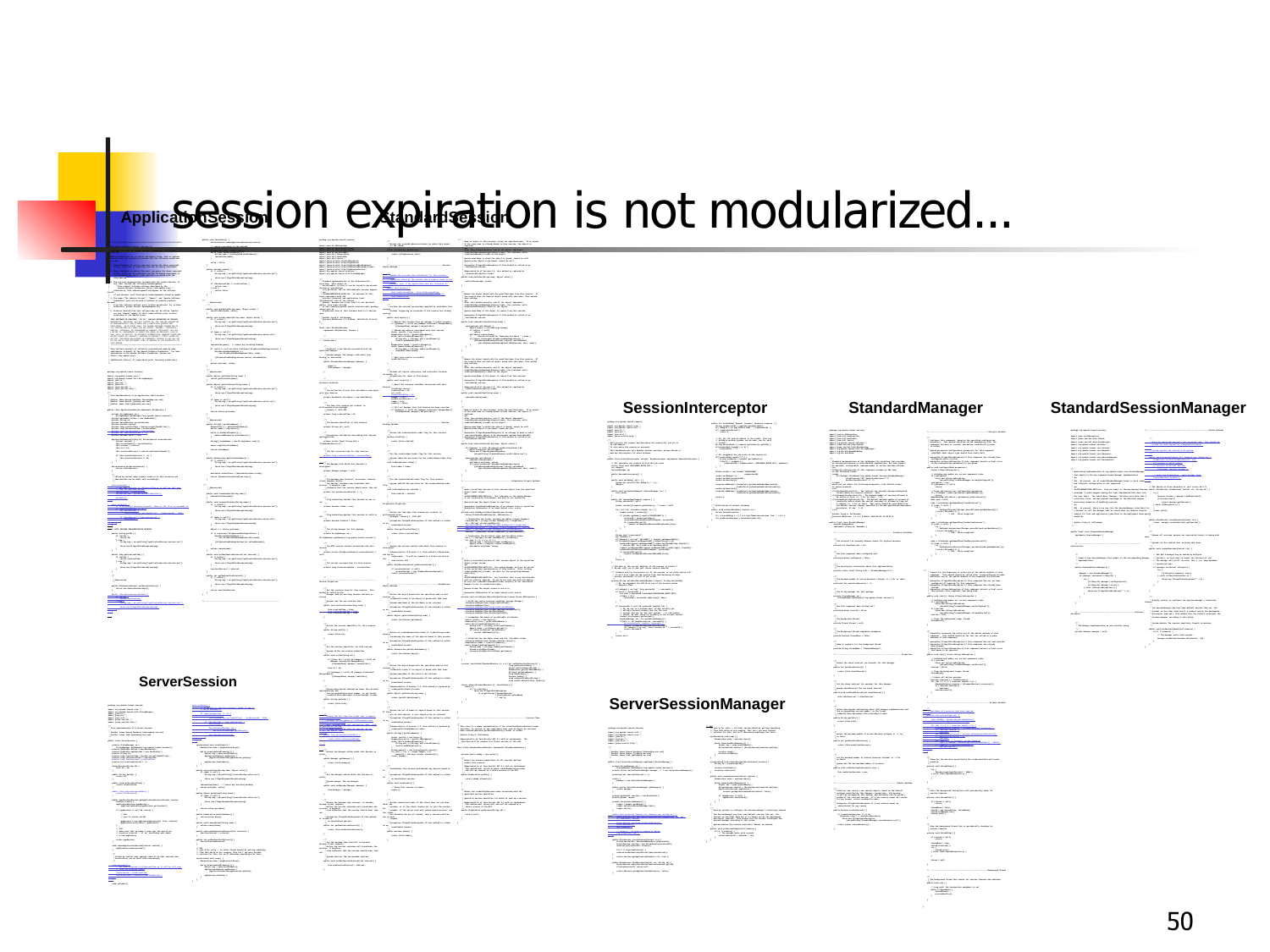

# session expiration is not modularized…
ApplicationSession
/*
 * ====================================================================
 *
 * The Apache Software License, Version 1.1
 *
 * Copyright (c) 1999 The Apache Software Foundation.  All rights
 * reserved.
 *
 * Redistribution and use in source and binary forms, with or without
 * modification, are permitted provided that the following conditions
 * are met:
 *
 * 1. Redistributions of source code must retain the above copyright
 *    notice, this list of conditions and the following disclaimer.
 *
 * 2. Redistributions in binary form must reproduce the above copyright
 *    notice, this list of conditions and the following disclaimer in
 *    the documentation and/or other materials provided with the
 *    distribution.
 *
 * 3. The end-user documentation included with the redistribution, if
 *    any, must include the following acknowlegement:
 *       "This product includes software developed by the
 *        Apache Software Foundation (http://www.apache.org/)."
 *    Alternately, this acknowlegement may appear in the software
itself,
 *    if and wherever such third-party acknowlegements normally appear.
 *
 * 4. The names "The Jakarta Project", "Tomcat", and "Apache Software
 *    Foundation" must not be used to endorse or promote products
derived
 *    from this software without prior written permission. For written
 *    permission, please contact apache@apache.org.
 *
 * 5. Products derived from this software may not be called "Apache"
 *    nor may "Apache" appear in their names without prior written
 *    permission of the Apache Group.
 *
 * THIS SOFTWARE IS PROVIDED ``AS IS'' AND ANY EXPRESSED OR IMPLIED
 * WARRANTIES, INCLUDING, BUT NOT LIMITED TO, THE IMPLIED WARRANTIES
 * OF MERCHANTABILITY AND FITNESS FOR A PARTICULAR PURPOSE ARE
 * DISCLAIMED.  IN NO EVENT SHALL THE APACHE SOFTWARE FOUNDATION OR
 * ITS CONTRIBUTORS BE LIABLE FOR ANY DIRECT, INDIRECT, INCIDENTAL,
 * SPECIAL, EXEMPLARY, OR CONSEQUENTIAL DAMAGES (INCLUDING, BUT NOT
 * LIMITED TO, PROCUREMENT OF SUBSTITUTE GOODS OR SERVICES; LOSS OF
 * USE, DATA, OR PROFITS; OR BUSINESS INTERRUPTION) HOWEVER CAUSED AND
 * ON ANY THEORY OF LIABILITY, WHETHER IN CONTRACT, STRICT LIABILITY,
 * OR TORT (INCLUDING NEGLIGENCE OR OTHERWISE) ARISING IN ANY WAY OUT
 * OF THE USE OF THIS SOFTWARE, EVEN IF ADVISED OF THE POSSIBILITY OF
 * SUCH DAMAGE.
 * ====================================================================
 *
 * This software consists of voluntary contributions made by many
 * individuals on behalf of the Apache Software Foundation.  For more
 * information on the Apache Software Foundation, please see
 * <http://www.apache.org/>.
 *
 * [Additional notices, if required by prior licensing conditions]
 *
 */

package org.apache.tomcat.session;

import org.apache.tomcat.core.*;
import org.apache.tomcat.util.StringManager;
import java.io.*;
import java.net.*;
import java.util.*;
import javax.servlet.*;
import javax.servlet.http.*;

/**
 * Core implementation of an application level session
 *
 * @author James Duncan Davidson [duncan@eng.sun.com]
 * @author Jason Hunter [jch@eng.sun.com]
 * @author James Todd [gonzo@eng.sun.com]
 */

public class ApplicationSession implements HttpSession {

    private StringManager sm =
        StringManager.getManager("org.apache.tomcat.session");
    private Hashtable values = new Hashtable();
    private String id;
    private ServerSession serverSession;
    private Context context;
    private long creationTime = System.currentTimeMillis();;
    private long thisAccessTime = creationTime;
    private long lastAccessed = creationTime;
    private int inactiveInterval = -1;
    private boolean valid = true;

    ApplicationSession(String id, ServerSession serverSession,
        Context context) {
        this.serverSession = serverSession;
        this.context = context;
        this.id = id;

        this.inactiveInterval = context.getSessionTimeOut();

        if (this.inactiveInterval != -1) {
            this.inactiveInterval *= 60;
        }
    }

    ServerSession getServerSession() {
        return serverSession;
    }

    /**
     * Called by context when request comes in so that accesses and
     * inactivities can be dealt with accordingly.
     */

    void accessed() {
        // set last accessed to thisAccessTime as it will be left over
        // from the previous access
        lastAccessed = thisAccessTime;
        thisAccessTime = System.currentTimeMillis();

        validate();
    }

    void validate() {
        // if we have an inactive interval, check to see if we've exceeded it
        if (inactiveInterval != -1) {
            int thisInterval =
                (int)(System.currentTimeMillis() - lastAccessed) / 1000;

            if (thisInterval > inactiveInterval) {
                invalidate();
            }
        }
    }

    // HTTP SESSION IMPLEMENTATION METHODS

    public String getId() {
        if (valid) {
            return id;
        } else {
            String msg = sm.getString("applicationSession.session.ise");

            throw new IllegalStateException(msg);
        }
    }

    public long getCreationTime() {
        if (valid) {
            return creationTime;
        } else {
            String msg = sm.getString("applicationSession.session.ise");

            throw new IllegalStateException(msg);
        }
    }

    /**
     *
     * @deprecated
     */

    public HttpSessionContext getSessionContext() {
        return new SessionContextImpl();
    }

    public long getLastAccessedTime() {
        if (valid) {
            return lastAccessed;
        } else {
            String msg = sm.getString("applicationSession.session.ise");

            throw new IllegalStateException(msg);
        }
    }

public void invalidate() {
        serverSession.removeApplicationSession(context);

        // remove everything in the session

        Enumeration enum = values.keys();
        while (enum.hasMoreElements()) {
            String name = (String)enum.nextElement();
            removeValue(name);
        }

        valid = false;
    }

    public boolean isNew() {
        if (! valid) {
            String msg = sm.getString("applicationSession.session.ise");

            throw new IllegalStateException(msg);
        }

        if (thisAccessTime == creationTime) {
            return true;
        } else {
            return false;
        }
    }

/**
     * @deprecated
     */

    public void putValue(String name, Object value) {
        setAttribute(name, value);
    }

    public void setAttribute(String name, Object value) {
        if (! valid) {
            String msg = sm.getString("applicationSession.session.ise");

            throw new IllegalStateException(msg);
        }

        if (name == null) {
            String msg = sm.getString("applicationSession.value.iae");

            throw new IllegalArgumentException(msg);
        }

        removeValue(name);  // remove any existing binding

        if (value != null && value instanceof HttpSessionBindingListener) {
            HttpSessionBindingEvent e =
                new HttpSessionBindingEvent(this, name);

            ((HttpSessionBindingListener)value).valueBound(e);
        }

        values.put(name, value);
    }

    /**
     * @deprecated
     */
    public Object getValue(String name) {
        return getAttribute(name);
    }

    public Object getAttribute(String name) {
        if (! valid) {
            String msg = sm.getString("applicationSession.session.ise");

            throw new IllegalStateException(msg);
        }

        if (name == null) {
            String msg = sm.getString("applicationSession.value.iae");

            throw new IllegalArgumentException(msg);
        }

        return values.get(name);
    }

    /**
     * @deprecated
     */
    public String[] getValueNames() {
        Enumeration e = getAttributeNames();
        Vector names = new Vector();

        while (e.hasMoreElements()) {
            names.addElement(e.nextElement());
        }

        String[] valueNames = new String[names.size()];

        names.copyInto(valueNames);

        return valueNames;

    }

    public Enumeration getAttributeNames() {
        if (! valid) {
            String msg = sm.getString("applicationSession.session.ise");

            throw new IllegalStateException(msg);
        }

        Hashtable valuesClone = (Hashtable)values.clone();

        return (Enumeration)valuesClone.keys();
    }

 /**
     * @deprecated
     */

    public void removeValue(String name) {
        removeAttribute(name);
    }

    public void removeAttribute(String name) {
        if (! valid) {
            String msg = sm.getString("applicationSession.session.ise");

            throw new IllegalStateException(msg);
        }

        if (name == null) {
            String msg = sm.getString("applicationSession.value.iae");

            throw new IllegalArgumentException(msg);
        }

        Object o = values.get(name);

        if (o instanceof HttpSessionBindingListener) {
            HttpSessionBindingEvent e =
                new HttpSessionBindingEvent(this,name);

            ((HttpSessionBindingListener)o).valueUnbound(e);
        }

        values.remove(name);
    }

    public void setMaxInactiveInterval(int interval) {
        if (! valid) {
            String msg = sm.getString("applicationSession.session.ise");

            throw new IllegalStateException(msg);
        }

        inactiveInterval = interval;
    }

    public int getMaxInactiveInterval() {
        if (! valid) {
            String msg = sm.getString("applicationSession.session.ise");

            throw new IllegalStateException(msg);
        }

        return inactiveInterval;
    }
}

//-----------------------------------------------------------------------

StandardSession
package org.apache.tomcat.session;

import java.io.IOException;
import java.io.ObjectInputStream;
import java.io.ObjectOutputStream;
import java.io.Serializable;
import java.util.Enumeration;
import java.util.Hashtable;
import java.util.Vector;
import javax.servlet.ServletException;
import javax.servlet.http.HttpSession;
import javax.servlet.http.HttpSessionBindingEvent;
import javax.servlet.http.HttpSessionBindingListener;
import javax.servlet.http.HttpSessionContext;
import org.apache.tomcat.catalina.*;
import org.apache.tomcat.util.StringManager;

/**
 * Standard implementation of the <b>Session</b> interface.  This object is
 * serializable, so that it can be stored in persistent storage or transferred
 * to a different JVM for distributable session support.
 * <p>
 * <b>IMPLEMENTATION NOTE</b>:  An instance of this class represents both the
 * internal (Session) and application level (HttpSession) view of the session.
 * However, because the class itself is not declared public, Java logic outside
 * of the <code>org.apache.tomcat.session</code> package cannot cast an
 * HttpSession view of this instance back to a Session view.
 *
 * @author Craig R. McClanahan
 * @version $Revision: 1.2 $ $Date: 2000/05/15 17:54:10 $
 */

final class StandardSession
    implements HttpSession, Session {

    // ----------------------------------------------------------- Constructors

    /**
     * Construct a new Session associated with the specified Manager.
     *
     * @param manager The manager with which this Session is associated
     */
    public StandardSession(Manager manager) {

        super();
        this.manager = manager;

    }

    // ----------------------------------------------------- Instance Variables

    /**
     * The collection of user data attributes associated with this Session.
     */
    private Hashtable attributes = new Hashtable();

    /**
     * The time this session was created, in milliseconds since midnight,
     * January 1, 1970 GMT.
     */
    private long creationTime = 0L;

    /**
     * The session identifier of this Session.
     */
    private String id = null;

    /**
     * Descriptive information describing this Session implementation.
     */
    private static final String info = "StandardSession/1.0";

    /**
     * The last accessed time for this Session.
     */
    private long lastAccessedTime = creationTime;

    /**
     * The Manager with which this Session is associated.
     */
    private Manager manager = null;

    /**
     * The maximum time interval, in seconds, between client requests before
     * the servlet container may invalidate this session.  A negative time
     * indicates that the session should never time out.
     */
    private int maxInactiveInterval = -1;

    /**
     * Flag indicating whether this session is new or not.
     */
    private boolean isNew = true;

    /**
     * Flag indicating whether this session is valid or not.
     */
    private boolean isValid = false;

    /**
     * The string manager for this package.
     */
    private StringManager sm =
        StringManager.getManager("org.apache.tomcat.session");

    /**
     * The HTTP session context associated with this session.
     */
    private static HttpSessionContext sessionContext = null;

    /**
     * The current accessed time for this session.
     */
    private long thisAccessedTime = creationTime;

    // ----------------------------------------------------- Session Properties

    /**
     * Set the creation time for this session.  This method is called by the
     * Manager when an existing Session instance is reused.
     *
     * @param time The new creation time
     */
    public void setCreationTime(long time) {

        this.creationTime = time;
        this.lastAccessedTime = time;
        this.thisAccessedTime = time;

    }

    /**
     * Return the session identifier for this session.
     */
    public String getId() {

        return (this.id);

    }

    /**
     * Set the session identifier for this session.
     *
     * @param id The new session identifier
     */
    public void setId(String id) {

        if ((this.id != null) && (manager != null) &&
          (manager instanceof ManagerBase))
            ((ManagerBase) manager).remove(this);

        this.id = id;

        if ((manager != null) && (manager instanceof ManagerBase))
            ((ManagerBase) manager).add(this);

    }

    /**
     * Return descriptive information about this Session implementation and
     * the corresponding version number, in the format
     * <code>&lt;description&gt;/&lt;version&gt;</code>.
     */
    public String getInfo() {

        return (this.info);

    }

    /**
     * Return the last time the client sent a request associated with this
     * session, as the number of milliseconds since midnight, January 1, 1970
     * GMT.  Actions that your application takes, such as getting or setting
     * a value associated with the session, do not affect the access time.
     */
    public long getLastAccessedTime() {

        return (this.lastAccessedTime);

    }

    /**
     * Return the Manager within which this Session is valid.
     */
    public Manager getManager() {

        return (this.manager);

    }

    /**
     * Set the Manager within which this Session is valid.
     *
     * @param manager The new Manager
     */
    public void setManager(Manager manager) {

        this.manager = manager;

    }

    /**
     * Return the maximum time interval, in seconds, between client requests
     * before the servlet container will invalidate the session.  A negative
     * time indicates that the session should never time out.
     *
     * @exception IllegalStateException if this method is called on
     *  an invalidated session
     */
    public int getMaxInactiveInterval() {

        return (this.maxInactiveInterval);

    }

    /**
     * Set the maximum time interval, in seconds, between client requests
     * before the servlet container will invalidate the session.  A negative
     * time indicates that the session should never time out.
     *
     * @param interval The new maximum interval
     */
    public void setMaxInactiveInterval(int interval) {

        this.maxInactiveInterval = interval;

    }

    /**
     * Return the <code>HttpSession</code> for which this object
     * is the facade.
     */
    public HttpSession getSession() {

        return ((HttpSession) this);

    }

    // ------------------------------------------------- Session Public Methods

    /**
     * Update the accessed time information for this session.  This method
     * should be called by the context when a request comes in for a particular
     * session, even if the application does not reference it.
     */
    public void access() {

        this.lastAccessedTime = this.thisAccessedTime;
        this.thisAccessedTime = System.currentTimeMillis();
        this.isNew=false;
    }

    /**
     * Perform the internal processing required to invalidate this session,
     * without triggering an exception if the session has already expired.
     */
    public void expire() {

        // Remove this session from our manager's active sessions
        if ((manager != null) && (manager instanceof ManagerBase))
            ((ManagerBase) manager).remove(this);

        // Unbind any objects associated with this session
        Vector results = new Vector();
        Enumeration attrs = getAttributeNames();
        while (attrs.hasMoreElements()) {
            String attr = (String) attrs.nextElement();
            results.addElement(attr);
        }
        Enumeration names = results.elements();
        while (names.hasMoreElements()) {
            String name = (String) names.nextElement();
            removeAttribute(name);
        }

        // Mark this session as invalid
        setValid(false);

    }

    /**
     * Release all object references, and initialize instance variables, in
     * preparation for reuse of this object.
     */
    public void recycle() {

        // Reset the instance variables associated with this Session
        attributes.clear();
        creationTime = 0L;
        id = null;
        lastAccessedTime = 0L;
        manager = null;
        maxInactiveInterval = -1;
        isNew = true;
        isValid = false;

        // Tell our Manager that this Session has been recycled
        if ((manager != null) && (manager instanceof ManagerBase))
            ((ManagerBase) manager).recycle(this);

    }

    // ------------------------------------------------ Session Package Methods

    /**
     * Return the <code>isValid</code> flag for this session.
     */
    boolean isValid() {

        return (this.isValid);

    }

    /**
     * Set the <code>isNew</code> flag for this session.
     *
     * @param isNew The new value for the <code>isNew</code> flag
     */
    void setNew(boolean isNew) {

        this.isNew = isNew;

    }

    /**
     * Set the <code>isValid</code> flag for this session.
     *
     * @param isValid The new value for the <code>isValid</code> flag
     */
    void setValid(boolean isValid) {

        this.isValid = isValid;
    }

    // ------------------------------------------------- HttpSession Properties

    /**
     * Return the time when this session was created, in milliseconds since
     * midnight, January 1, 1970 GMT.
     *
     * @exception IllegalStateException if this method is called on an
     *  invalidated session
     */
    public long getCreationTime() {

        return (this.creationTime);

    }

    /**
     * Return the session context with which this session is associated.
     *
     * @deprecated As of Version 2.1, this method is deprecated and has no
     *  replacement.  It will be removed in a future version of the
     *  Java Servlet API.
     */
    public HttpSessionContext getSessionContext() {

        if (sessionContext == null)
            sessionContext = new StandardSessionContext();
        return (sessionContext);

    }

    // ----------------------------------------------HttpSession Public Methods

    /**
     * Return the object bound with the specified name in this session, or
     * <code>null</code> if no object is bound with that name.
     *
     * @param name Name of the attribute to be returned
     *
     * @exception IllegalStateException if this method is called on an
     *  invalidated session
     */
    public Object getAttribute(String name) {

        return (attributes.get(name));

    }

    /**
     * Return an <code>Enumeration</code> of <code>String</code> objects
     * containing the names of the objects bound to this session.
     *
     * @exception IllegalStateException if this method is called on an
     *  invalidated session
     */
    public Enumeration getAttributeNames() {

        return (attributes.keys());

    }

    /**
     * Return the object bound with the specified name in this session, or
     * <code>null</code> if no object is bound with that name.
     *
     * @param name Name of the value to be returned
     *
     * @exception IllegalStateException if this method is called on an
     *  invalidated session
     *
     * @deprecated As of Version 2.2, this method is replaced by
     *  <code>getAttribute()</code>
     */
    public Object getValue(String name) {

        return (getAttribute(name));

    }

    /**
     * Return the set of names of objects bound to this session.  If there
     * are no such objects, a zero-length array is returned.
     *
     * @exception IllegalStateException if this method is called on an
     *  invalidated session
     *
     * @deprecated As of Version 2.2, this method is replaced by
     *  <code>getAttributeNames()</code>
     */
    public String[] getValueNames() {

        Vector results = new Vector();
        Enumeration attrs = getAttributeNames();
        while (attrs.hasMoreElements()) {
            String attr = (String) attrs.nextElement();
            results.addElement(attr);
        }
        String names[] = new String[results.size()];
        for (int i = 0; i < names.length; i++)
            names[i] = (String) results.elementAt(i);
        return (names);

    }

    /**
     * Invalidates this session and unbinds any objects bound to it.
     *
     * @exception IllegalStateException if this method is called on
     *  an invalidated session
     */
    public void invalidate() {

        // Cause this session to expire
        expire();

    }

    /**
     * Return <code>true</code> if the client does not yet know about the
     * session, or if the client chooses not to join the session.  For
     * example, if the server used only cookie-based sessions, and the client
     * has disabled the use of cookies, then a session would be new on each
     * request.
     *
     * @exception IllegalStateException if this method is called on an
     *  invalidated session
     */
    public boolean isNew() {

        return (this.isNew);

    }

 /**
     * Bind an object to this session, using the specified name.  If an object
     * of the same name is already bound to this session, the object is
     * replaced.
     * <p>
     * After this method executes, and if the object implements
     * <code>HttpSessionBindingListener</code>, the container calls
     * <code>valueBound()</code> on the object.
     *
     * @param name Name to which the object is bound, cannot be null
     * @param value Object to be bound, cannot be null
     *
     * @exception IllegalStateException if this method is called on an
     *  invalidated session
     *
     * @deprecated As of Version 2.2, this method is replaced by
     *  <code>setAttribute()</code>
     */
    public void putValue(String name, Object value) {

        setAttribute(name, value);

    }

    /**
     * Remove the object bound with the specified name from this session.  If
     * the session does not have an object bound with this name, this method
     * does nothing.
     * <p>
     * After this method executes, and if the object implements
     * <code>HttpSessionBindingListener</code>, the container calls
     * <code>valueUnbound()</code> on the object.
     *
     * @param name Name of the object to remove from this session.
     *
     * @exception IllegalStateException if this method is called on an
     *  invalidated session
     */
    public void removeAttribute(String name) {

        synchronized (attributes) {
            Object object = attributes.get(name);
            if (object == null)
                return;
            attributes.remove(name);
            //      System.out.println( "Removing attribute " + name );
            if (object instanceof HttpSessionBindingListener) {
                ((HttpSessionBindingListener) object).valueUnbound
                    (new HttpSessionBindingEvent((HttpSession) this, name));
            }
        }

    }

    /**
     * Remove the object bound with the specified name from this session.  If
     * the session does not have an object bound with this name, this method
     * does nothing.
     * <p>
     * After this method executes, and if the object implements
     * <code>HttpSessionBindingListener</code>, the container calls
     * <code>valueUnbound()</code> on the object.
     *
     * @param name Name of the object to remove from this session.
     *
     * @exception IllegalStateException if this method is called on an
     *  invalidated session
     *
     * @deprecated As of Version 2.2, this method is replaced by
     *  <code>removeAttribute()</code>
     */
    public void removeValue(String name) {

        removeAttribute(name);

    }

    /**
     * Bind an object to this session, using the specified name.  If an object
     * of the same name is already bound to this session, the object is
     * replaced.
     * <p>
     * After this method executes, and if the object implements
     * <code>HttpSessionBindingListener</code>, the container calls
     * <code>valueBound()</code> on the object.
     *
     * @param name Name to which the object is bound, cannot be null
     * @param value Object to be bound, cannot be null
     *
     * @exception IllegalArgumentException if an attempt is made to add a
     *  non-serializable object in an environment marked distributable.
     * @exception IllegalStateException if this method is called on an
     *  invalidated session
     */
    public void setAttribute(String name, Object value) {

        if ((manager != null) && manager.getDistributable() &&
          !(value instanceof Serializable))
            throw new IllegalArgumentException
                (sm.getString("standardSession.setAttribute.iae"));

        synchronized (attributes) {
            removeAttribute(name);
            attributes.put(name, value);
            if (value instanceof HttpSessionBindingListener)
                ((HttpSessionBindingListener) value).valueBound
                    (new HttpSessionBindingEvent((HttpSession) this, name));
        }

    }

    // -------------------------------------------- HttpSession Private Methods

    /**
     * Read a serialized version of this session object from the specified
     * object input stream.
     * <p>
     * <b>IMPLEMENTATION NOTE</b>:  The reference to the owning Manager
     * is not restored by this method, and must be set explicitly.
     *
     * @param stream The input stream to read from
     *
     * @exception ClassNotFoundException if an unknown class is specified
     * @exception IOException if an input/output error occurs
     */
    private void readObject(ObjectInputStream stream)
        throws ClassNotFoundException, IOException {

        // Deserialize the scalar instance variables (except Manager)
        creationTime = ((Long) stream.readObject()).longValue();
        id = (String) stream.readObject();
        lastAccessedTime = ((Long) stream.readObject()).longValue();
        maxInactiveInterval = ((Integer) stream.readObject()).intValue();
        isNew = ((Boolean) stream.readObject()).booleanValue();
        isValid = ((Boolean) stream.readObject()).booleanValue();

        // Deserialize the attribute count and attribute values
        int n = ((Integer) stream.readObject()).intValue();
        for (int i = 0; i < n; i++) {
            String name = (String) stream.readObject();
            Object value = (Object) stream.readObject();
            attributes.put(name, value);
        }

    }

    /**
     * Write a serialized version of this session object to the specified
     * object output stream.
     * <p>
     * <b>IMPLEMENTATION NOTE</b>:  The owning Manager will not be stored
     * in the serialized representation of this Session.  After calling
     * <code>readObject()</code>, you must set the associated Manager
     * explicitly.
     * <p>
     * <b>IMPLEMENTATION NOTE</b>:  Any attribute that is not Serializable
     * will be silently ignored.  If you do not want any such attributes,
     * be sure the <code>distributable</code> property of our associated
     * Manager is set to <code>true</code>.
     *
     * @param stream The output stream to write to
     *
     * @exception IOException if an input/output error occurs
     */
    private void writeObject(ObjectOutputStream stream) throws IOException {

        // Write the scalar instance variables (except Manager)
        stream.writeObject(new Long(creationTime));
        stream.writeObject(id);
        stream.writeObject(new Long(lastAccessedTime));
        stream.writeObject(new Integer(maxInactiveInterval));
        stream.writeObject(new Boolean(isNew));
        stream.writeObject(new Boolean(isValid));

        // Accumulate the names of serializable attributes
        Vector results = new Vector();
        Enumeration attrs = getAttributeNames();
        while (attrs.hasMoreElements()) {
            String attr = (String) attrs.nextElement();
            Object value = attributes.get(attr);
            if (value instanceof Serializable)
                results.addElement(attr);
        }

        // Serialize the attribute count and the  attribute values
        stream.writeObject(new Integer(results.size()));
        Enumeration names = results.elements();
        while (names.hasMoreElements()) {
            String name = (String) names.nextElement();
            stream.writeObject(name);
            stream.writeObject(attributes.get(name));
        }

    }

    crosscut invalidate(StandardSession s): s & (int getMaxInactiveInterval() |
                                                 long getCreationTime() |
                                                 Object getAttribute(String) |
                                                 Enumeration getAttributeNames() |
                                                 String[] getValueNames() |
                                                 void invalidate() |
                                                 boolean isNew() |
                                                 void removeAttribute(String) |
                                                 void setAttribute(String, Object));

    static advice(StandardSession s): invalidate(s) {
        before {
            if (!s.isValid())
                throw new IllegalStateException
                    (s.sm.getString("standardSession."
                                    + thisJoinPoint.methodName
                                    + ".ise"));
        }
    }

}

// -------------------------------------------------------------- Private Class

/**
 * This class is a dummy implementation of the <code>HttpSessionContext</code>
 * interface, to conform to the requirement that such an object be returned
 * when <code>HttpSession.getSessionContext()</code> is called.
 *
 * @author Craig R. McClanahan
 *
 * @deprecated As of Java Servlet API 2.1 with no replacement.  The
 *  interface will be removed in a future version of this API.
 */

final class StandardSessionContext implements HttpSessionContext {

    private Vector dummy = new Vector();

    /**
     * Return the session identifiers of all sessions defined
     * within this context.
     *
     * @deprecated As of Java Servlet API 2.1 with no replacement.
     *  This method must return an empty <code>Enumeration</code>
     *  and will be removed in a future version of the API.
     */
    public Enumeration getIds() {

        return (dummy.elements());

    }

    /**
     * Return the <code>HttpSession</code> associated with the
     * specified session identifier.
     *
     * @param id Session identifier for which to look up a session
     *
     * @deprecated As of Java Servlet API 2.1 with no replacement.
     *  This method must return null and will be removed in a
     *  future version of the API.
     */
    public HttpSession getSession(String id) {

        return (null);

    }

}

SessionInterceptor

package org.apache.tomcat.request;

import org.apache.tomcat.core.*;
import org.apache.tomcat.util.*;
import java.io.*;
import java.net.*;
import java.util.*;
import javax.servlet.http.*;

/**
 * Will process the request and determine the session Id, and set it
 * in the Request.
 * It also marks the session as accessed.
 *
 * This implementation only handles Cookies sessions, please extend or
 * add new interceptors for other methods.
 *
 */
public class SessionInterceptor extends  BaseInterceptor implements RequestInterceptor {

    // GS, separates the session id from the jvm route
    static final char SESSIONID_ROUTE_SEP = '.';
    int debug=0;
    ContextManager cm;

    public SessionInterceptor() {
    }

    public void setDebug( int i ) {
        System.out.println("Set debug to " + i);
        debug=i;
    }

    public void setContextManager( ContextManager cm ) {
        this.cm=cm;
    }

    public int requestMap(Request request ) {
        String sessionId = null;

        Cookie cookies[]=request.getCookies(); // assert !=null

        for( int i=0; i<cookies.length; i++ ) {
            Cookie cookie = cookies[i];

            if (cookie.getName().equals("JSESSIONID")) {
                sessionId = cookie.getValue();
                sessionId=validateSessionId(request, sessionId);
                if (sessionId!=null){
                    request.setRequestedSessionIdFromCookie(true);
                }
            }
        }

        String sig=";jsessionid=";
        int foundAt=-1;
        if( debug>0 ) cm.log(" XXX RURI=" + request.getRequestURI());
        if ((foundAt=request.getRequestURI().indexOf(sig))!=-1){
            sessionId=request.getRequestURI().substring(foundAt+sig.length());
            // rewrite URL, do I need to do anything more?
            request.setRequestURI(request.getRequestURI().substring(0, foundAt));
            sessionId=validateSessionId(request, sessionId);
            if (sessionId!=null){
                request.setRequestedSessionIdFromURL(true);
            }
        }
        return 0;
    }

    // XXX what is the correct behavior if the session is invalid ?
    // We may still set it and just return session invalid.

    /** Validate and fix the session id. If the session is not valid return null.
     *  It will also clean up the session from load-balancing strings.
     * @return sessionId, or null if not valid
     */
    private String validateSessionId(Request request, String sessionId){
        // GS, We piggyback the JVM id on top of the session cookie
        // Separate them ...

        if( debug>0 ) cm.log(" Orig sessionId  " + sessionId );
        if (null != sessionId) {
            int idex = sessionId.lastIndexOf(SESSIONID_ROUTE_SEP);
            if(idex > 0) {
                sessionId = sessionId.substring(0, idex);
            }
        }

        if (sessionId != null && sessionId.length()!=0) {
            // GS, We are in a problem here, we may actually get
            // multiple Session cookies (one for the root
            // context and one for the real context... or old session
            // cookie. We must check for validity in the current context.
            Context ctx=request.getContext();
            SessionManager sM = ctx.getSessionManager();
            if(null != sM.findSession(ctx, sessionId)) {
                sM.accessed(ctx, request, sessionId );
                request.setRequestedSessionId(sessionId);
                if( debug>0 ) cm.log(" Final session id " + sessionId );
                return sessionId;
            }
        }
        return null;
    }

    public int beforeBody( Request rrequest, Response response ) {
        String reqSessionId = response.getSessionId();
        if( debug>0 ) cm.log("Before Body " + reqSessionId );
        if( reqSessionId==null)
            return 0;

        // GS, set the path attribute to the cookie. This way
        // multiple session cookies can be used, one for each
        // context.
        String sessionPath = rrequest.getContext().getPath();
        if(sessionPath.length() == 0) {
            sessionPath = "/";
        }

        // GS, piggyback the jvm route on the session id.
        if(!sessionPath.equals("/")) {
            String jvmRoute = rrequest.getJvmRoute();
            if(null != jvmRoute) {
                reqSessionId = reqSessionId + SESSIONID_ROUTE_SEP + jvmRoute;
            }
        }

        Cookie cookie = new Cookie("JSESSIONID",
                                   reqSessionId);
        cookie.setMaxAge(-1);
        cookie.setPath(sessionPath);
        cookie.setVersion(1);

        response.addHeader( CookieTools.getCookieHeaderName(cookie),
                            CookieTools.getCookieHeaderValue(cookie));
        cookie.setVersion(0);
        response.addHeader( CookieTools.getCookieHeaderName(cookie),
                            CookieTools.getCookieHeaderValue(cookie));

        return 0;
    }

    /** Notification of context shutdown
     */
    public void contextShutdown( Context ctx )
        throws TomcatException
    {
        if( ctx.getDebug() > 0 ) ctx.log("Removing sessions from " + ctx );
        ctx.getSessionManager().removeSessions(ctx);
    }

}

StandardManager
package org.apache.tomcat.session;

import java.io.IOException;
import java.util.Enumeration;
import java.util.Hashtable;
import java.util.Vector;
import org.apache.tomcat.catalina.*;
import javax.servlet.http.Cookie;
import javax.servlet.http.HttpSession;
import org.apache.tomcat.util.StringManager;
import org.w3c.dom.NamedNodeMap;
import org.w3c.dom.Node;

/**
 * Standard implementation of the <b>Manager</b> interface that provides
 * no session persistence or distributable capabilities, but does support
 * an optional, configurable, maximum number of active sessions allowed.
 * <p>
 * Lifecycle configuration of this component assumes an XML node
 * in the following format:
 * <code>
 *     &lt;Manager className="org.apache.tomcat.session.StandardManager"
 *              checkInterval="60" maxActiveSessions="-1"
 *              maxInactiveInterval="-1" />
 * </code>
 * where you can adjust the following parameters, with default values
 * in square brackets:
 * <ul>
 * <li><b>checkInterval</b> - The interval (in seconds) between background
 *     thread checks for expired sessions.  [60]
 * <li><b>maxActiveSessions</b> - The maximum number of sessions allowed to
 *     be active at once, or -1 for no limit.  [-1]
 * <li><b>maxInactiveInterval</b> - The default maximum number of seconds of
 *     inactivity before which the servlet container is allowed to time out
 *     a session, or -1 for no limit.  This value should be overridden from
 *     the default session timeout specified in the web application deployment
 *     descriptor, if any.  [-1]
 * </ul>
 *
 * @author Craig R. McClanahan
 * @version $Revision: 1.1.1.1 $ $Date: 2000/05/02 21:28:30 $
 */

public final class StandardManager
    extends ManagerBase
    implements Lifecycle, Runnable {

    // ----------------------------------------------------- Instance Variables

    /**
     * The interval (in seconds) between checks for expired sessions.
     */
    private int checkInterval = 60;

    /**
     * Has this component been configured yet?
     */
    private boolean configured = false;

    /**
     * The descriptive information about this implementation.
     */
    private static final String info = "StandardManager/1.0";

    /**
     * The maximum number of active Sessions allowed, or -1 for no limit.
     */
    protected int maxActiveSessions = -1;

    /**
     * The string manager for this package.
     */
    private StringManager sm =
        StringManager.getManager("org.apache.tomcat.session");

    /**
     * Has this component been started yet?
     */
    private boolean started = false;

    /**
     * The background thread.
     */
    private Thread thread = null;

    /**
     * The background thread completion semaphore.
     */
    private boolean threadDone = false;

    /**
     * Name to register for the background thread.
     */
    private String threadName = "StandardManager";

    // ------------------------------------------------------------- Properties

    /**
     * Return the check interval (in seconds) for this Manager.
     */
    public int getCheckInterval() {

        return (this.checkInterval);

    }

    /**
     * Set the check interval (in seconds) for this Manager.
     *
     * @param checkInterval The new check interval
     */
    public void setCheckInterval(int checkInterval) {

        this.checkInterval = checkInterval;

    }

    /**
     * Return descriptive information about this Manager implementation and
     * the corresponding version number, in the format
     * <code>&lt;description&gt;/&lt;version&gt;</code>.
     */
    public String getInfo() {

        return (this.info);

    }

    /**
     * Return the maximum number of active Sessions allowed, or -1 for
     * no limit.
     */
    public int getMaxActiveSessions() {

        return (this.maxActiveSessions);

    }

    /**
     * Set the maximum number of actives Sessions allowed, or -1 for
     * no limit.
     *
     * @param max The new maximum number of sessions
     */
    public void setMaxActiveSessions(int max) {

        this.maxActiveSessions = max;

    }

    // --------------------------------------------------------- Public Methods

    /**
     * Construct and return a new session object, based on the default
     * settings specified by this Manager's properties.  The session
     * id will be assigned by this method, and available via the getId()
     * method of the returned session.  If a new session cannot be created
     * for any reason, return <code>null</code>.
     *
     * @exception IllegalStateException if a new session cannot be
     *  instantiated for any reason
     */
    public Session createSession() {

        if ((maxActiveSessions >= 0) &&
          (sessions.size() >= maxActiveSessions))
            throw new IllegalStateException
                (sm.getString("standardManager.createSession.ise"));

        return (super.createSession());

    }

    // ------------------------------------------------------ Lifecycle Methods

    /**
     * Configure this component, based on the specified configuration
     * parameters.  This method should be called immediately after the
     * component instance is created, and before <code>start()</code>
     * is called.
     *
     * @param parameters Configuration parameters for this component
     *  (<B>FIXME: What object type should this really be?)
     *
     * @exception IllegalStateException if this component has already been
     *  configured and/or started
     * @exception LifecycleException if this component detects a fatal error
     *  in the configuration parameters it was given
     */
    public void configure(Node parameters)
        throws LifecycleException {

        // Validate and update our current component state
        if (configured)
            throw new LifecycleException
                (sm.getString("standardManager.alreadyConfigured"));
        configured = true;
        if (parameters == null)
            return;

        // Parse and process our configuration parameters
        if (!("Manager".equals(parameters.getNodeName())))
            return;
        NamedNodeMap attributes = parameters.getAttributes();
        Node node = null;

        node = attributes.getNamedItem("checkInterval");
        if (node != null) {
            try {
                setCheckInterval(Integer.parseInt(node.getNodeValue()));
            } catch (Throwable t) {
                ;       // XXX - Throw exception?
            }
        }

        node = attributes.getNamedItem("maxActiveSessions");
        if (node != null) {
            try {
                setMaxActiveSessions(Integer.parseInt(node.getNodeValue()));
            } catch (Throwable t) {
                ;       // XXX - Throw exception?
            }
        }

        node = attributes.getNamedItem("maxInactiveInterval");
        if (node != null) {
            try {
                setMaxInactiveInterval(Integer.parseInt(node.getNodeValue()));
            } catch (Throwable t) {
                ;       // XXX - Throw exception?
            }
        }

    }

 /**
     * Prepare for the beginning of active use of the public methods of this
     * component.  This method should be called after <code>configure()</code>,
     * and before any of the public methods of the component are utilized.
     *
     * @exception IllegalStateException if this component has not yet been
     *  configured (if required for this component)
     * @exception IllegalStateException if this component has already been
     *  started
     * @exception LifecycleException if this component detects a fatal error
     *  that prevents this component from being used
     */
    public void start() throws LifecycleException {

        // Validate and update our current component state
        if (!configured)
            throw new LifecycleException
                (sm.getString("standardManager.notConfigured"));
        if (started)
            throw new LifecycleException
                (sm.getString("standardManager.alreadyStarted"));
        started = true;

        // Start the background reaper thread
        threadStart();

    }

    /**
     * Gracefully terminate the active use of the public methods of this
     * component.  This method should be the last one called on a given
     * instance of this component.
     *
     * @exception IllegalStateException if this component has not been started
     * @exception IllegalStateException if this component has already
     *  been stopped
     * @exception LifecycleException if this component detects a fatal error
     *  that needs to be reported
     */
    public void stop() throws LifecycleException {

        // Validate and update our current component state
        if (!started)
            throw new LifecycleException
                (sm.getString("standardManager.notStarted"));
        started = false;

        // Stop the background reaper thread
        threadStop();

        // Expire all active sessions
        Session sessions[] = findSessions();
        for (int i = 0; i < sessions.length; i++) {
            StandardSession session = (StandardSession) sessions[i];
            if (!session.isValid())
                continue;
            session.expire();
        }

    }

    // -------------------------------------------------------- Private Methods

    /**
     * Invalidate all sessions that have expired.
     */
    private void processExpires() {

        long timeNow = System.currentTimeMillis();
        Session sessions[] = findSessions();

        for (int i = 0; i < sessions.length; i++) {
            StandardSession session = (StandardSession) sessions[i];
            if (!session.isValid())
                continue;
            int maxInactiveInterval = session.getMaxInactiveInterval();
            if (maxInactiveInterval < 0)
                continue;
            int timeIdle = // Truncate, do not round up
                (int) ((timeNow - session.getLastAccessedTime()) / 1000L);
            if (timeIdle >= maxInactiveInterval)
                session.expire();
        }
    }

    /**
     * Sleep for the duration specified by the <code>checkInterval</code>
     * property.
     */
    private void threadSleep() {

        try {
            Thread.sleep(checkInterval * 1000L);
        } catch (InterruptedException e) {
            ;
        }

    }

    /**
     * Start the background thread that will periodically check for
     * session timeouts.
     */
    private void threadStart() {

        if (thread != null)
            return;

        threadDone = false;
        thread = new Thread(this, threadName);
        thread.setDaemon(true);
        thread.start();

    }

    /**
     * Stop the background thread that is periodically checking for
     * session timeouts.
     */
    private void threadStop() {

        if (thread == null)
            return;

        threadDone = true;
        thread.interrupt();
        try {
            thread.join();
        } catch (InterruptedException e) {
            ;
        }

        thread = null;

    }

    // ------------------------------------------------------ Background Thread

    /**
     * The background thread that checks for session timeouts and shutdown.
     */
    public void run() {

        // Loop until the termination semaphore is set
        while (!threadDone) {
            threadSleep();
            processExpires();
        }

    }

}

StandardSessionManager
package org.apache.tomcat.session;

import java.io.IOException;
import javax.servlet.http.Cookie;
import javax.servlet.http.HttpSession;
import org.apache.tomcat.catalina.*;
import org.apache.tomcat.core.Context;
import org.apache.tomcat.core.Request;
import org.apache.tomcat.core.Response;
import org.apache.tomcat.core.SessionManager;
import org.apache.tomcat.util.SessionUtil;

/**
 * Specialized implementation of org.apache.tomcat.core.SessionManager
 * that adapts to the new component-based Manager implementation.
 * <p>
 * XXX - At present, use of <code>StandardManager</code> is hard coded,
 * and lifecycle configuration is not supported.
 * <p>
 * <b>IMPLEMENTATION NOTE</b>:  Once we commit to the new Manager/Session
 * paradigm, I would suggest moving the logic implemented here back into
 * the core level.  The Tomcat.Next "Manager" interface acts more like a
 * collection class, and has minimal knowledge of the detailed request
 * processing semantics of handling sessions.
 * <p>
 * XXX - At present, there is no way (via the SessionManager interface) for
 * a Context to tell the Manager that we create what the default session
 * timeout for this web application (specified in the deployment descriptor)
 * should be.
 *
 * @author Craig R. McClanahan
 */

public final class StandardSessionManager
    implements SessionManager {

    // ----------------------------------------------------------- Constructors

    /**
     * Create a new SessionManager that adapts to the corresponding Manager
     * implementation.
     */
    public StandardSessionManager() {

        manager = new StandardManager();
        if (manager instanceof Lifecycle) {
            try {
                ((Lifecycle) manager).configure(null);
                ((Lifecycle) manager).start();
            } catch (LifecycleException e) {
                throw new IllegalStateException("" + e);
            }
        }

    }

    // ----------------------------------------------------- Instance Variables

    /**
     * The Manager implementation we are actually using.
     */
    private Manager manager = null;

// --------------------------------------------------------- Public Methods

    /**
     * Mark the specified session's last accessed time.  This should be
     * called for each request by a RequestInterceptor.
     *
     * @param session The session to be marked
     */
    public void accessed(Context ctx, Request req, String id) {
        HttpSession session=findSession(ctx, id);
        if( session == null) return;
        if (session instanceof Session)
            ((Session) session).access();

        // cache the HttpSession - avoid another find
        req.setSession( session );
    }

    // XXX should we throw exception or just return null ??
    public HttpSession findSession( Context ctx, String id ) {
        try {
            Session session = manager.findSession(id);
            if(session!=null)
                return session.getSession();
        } catch (IOException e) {
        }
        return (null);
    }

    public HttpSession createSession(Context ctx) {
        return  manager.createSession().getSession();
    }

    /**
     * Remove all sessions because our associated Context is being shut down.
     *
     * @param ctx The context that is being shut down
     */
    public void removeSessions(Context ctx) {

        // XXX XXX a manager may be shared by multiple
        // contexts, we just want to remove the sessions of ctx!
        // The manager will still run after that ( i.e. keep database
        // connection open
        if (manager instanceof Lifecycle) {
            try {
                ((Lifecycle) manager).stop();
            } catch (LifecycleException e) {
                throw new IllegalStateException("" + e);
            }
        }

    }

    /**
     * Used by context to configure the session manager's inactivity timeout.
     *
     * The SessionManager may have some default session time out, the
     * Context on the other hand has it's timeout set by the deployment
     * descriptor (web.xml). This method lets the Context conforgure the
     * session manager according to this value.
     *
     * @param minutes The session inactivity timeout in minutes.
     */
    public void setSessionTimeOut(int minutes) {
        if(-1 != minutes) {
            // The manager works with seconds...
            manager.setMaxInactiveInterval(minutes * 60);
        }
    }
}

ServerSession
package org.apache.tomcat.session;

import org.apache.tomcat.core.*;
import org.apache.tomcat.util.StringManager;
import java.io.*;
import java.net.*;
import java.util.*;
import javax.servlet.*;
import javax.servlet.http.*;

/**
 * Core implementation of a server session
 *
 * @author James Duncan Davidson [duncan@eng.sun.com]
 * @author James Todd [gonzo@eng.sun.com]
 */

public class ServerSession {

    private StringManager sm =
        StringManager.getManager("org.apache.tomcat.session");
    private Hashtable values = new Hashtable();
    private Hashtable appSessions = new Hashtable();
    private String id;
    private long creationTime = System.currentTimeMillis();;
    private long thisAccessTime = creationTime;
    private long lastAccessed = creationTime;
    private int inactiveInterval = -1;

    ServerSession(String id) {
        this.id = id;
    }

    public String getId() {
        return id;
    }

    public long getCreationTime() {
        return creationTime;
    }

    public long getLastAccessedTime() {
        return lastAccessed;
    }

    public ApplicationSession getApplicationSession(Context context,
        boolean create) {
        ApplicationSession appSession =
            (ApplicationSession)appSessions.get(context);

        if (appSession == null && create) {

            // XXX
            // sync to ensure valid?

            appSession = new ApplicationSession(id, this, context);
            appSessions.put(context, appSession);
        }

        // XXX
        // make sure that we haven't gone over the end of our
        // inactive interval -- if so, invalidate and create
        // a new appSession

        return appSession;
    }

    void removeApplicationSession(Context context) {
        appSessions.remove(context);
    }

    /**
     * Called by context when request comes in so that accesses and
     * inactivities can be dealt with accordingly.
     */

    void accessed() {
        // set last accessed to thisAccessTime as it will be left over
        // from the previous access

        lastAccessed = thisAccessTime;
        thisAccessTime = System.currentTimeMillis();

    }

    void validate()
void validate() {
        // if we have an inactive interval, check to see if
        // we've exceeded it

        if (inactiveInterval != -1) {
            int thisInterval =
                (int)(System.currentTimeMillis() - lastAccessed) / 1000;

            if (thisInterval > inactiveInterval) {
                invalidate();

                ServerSessionManager ssm =
                    ServerSessionManager.getManager();

                ssm.removeSession(this);
            }
        }
    }

    synchronized void invalidate() {
        Enumeration enum = appSessions.keys();

        while (enum.hasMoreElements()) {
            Object key = enum.nextElement();
            ApplicationSession appSession =
                (ApplicationSession)appSessions.get(key);

            appSession.invalidate();
        }
    }

    public void putValue(String name, Object value) {
        if (name == null) {
            String msg = sm.getString("serverSession.value.iae");

            throw new IllegalArgumentException(msg);
        }

        removeValue(name);  // remove any existing binding
        values.put(name, value);
    }

    public Object getValue(String name) {
        if (name == null) {
            String msg = sm.getString("serverSession.value.iae");

            throw new IllegalArgumentException(msg);
        }

        return values.get(name);
    }

    public Enumeration getValueNames() {
        return values.keys();
    }

    public void removeValue(String name) {
        values.remove(name);
    }

    public void setMaxInactiveInterval(int interval) {
        inactiveInterval = interval;
    }

    public int getMaxInactiveInterval() {
        return inactiveInterval;
    }

    // XXX
    // sync'd for safty -- no other thread should be getting something
    // from this while we are reaping. This isn't the most optimal
    // solution for this, but we'll determine something else later.

    synchronized void reap() {
        Enumeration enum = appSessions.keys();

        while (enum.hasMoreElements()) {
            Object key = enum.nextElement();
            ApplicationSession appSession =
                (ApplicationSession)appSessions.get(key);

            appSession.validate();
        }
    }
}

ServerSessionManager

package org.apache.tomcat.session;

import org.apache.tomcat.util.*;
import org.apache.tomcat.core.*;
import java.io.*;
import java.net.*;
import java.util.*;
import javax.servlet.http.*;

/**
 *
 * @author James Duncan Davidson [duncan@eng.sun.com]
 * @author Jason Hunter [jch@eng.sun.com]
 * @author James Todd [gonzo@eng.sun.com]
 */

public class ServerSessionManager implements SessionManager {

    private StringManager sm =
        StringManager.getManager("org.apache.tomcat.session");
    private static ServerSessionManager manager; // = new ServerSessionManager();

    protected int inactiveInterval = -1;

    static {
        manager = new ServerSessionManager();
    }

    public static ServerSessionManager getManager() {
        return manager;
    }

    private Hashtable sessions = new Hashtable();
    private Reaper reaper;

    private ServerSessionManager() {
        reaper = Reaper.getReaper();
        reaper.setServerSessionManager(this);
        reaper.start();
    }

    public void accessed( Context ctx, Request req, String id ) {
        ApplicationSession apS=(ApplicationSession)findSession( ctx, id);
        if( apS==null) return;

        ServerSession servS=apS.getServerSession();
        servS.accessed();
        apS.accessed();

        // cache it - no need to compute it again
        req.setSession( apS );
    }

    public HttpSession createSession(Context ctx) {
        String sessionId = SessionIdGenerator.generateId();
        ServerSession session = new ServerSession(sessionId);
        sessions.put(sessionId, session);

        if(-1 != inactiveInterval) {
        session.setMaxInactiveInterval(inactiveInterval);
    }
        return session.getApplicationSession( ctx, true );
    }

    public HttpSession findSession(Context ctx, String id) {
        ServerSession sSession=(ServerSession)sessions.get(id);
        if(sSession==null) return null;

        return sSession.getApplicationSession(ctx, false);
    }

// XXX
    // sync'd for safty -- no other thread should be getting something
    // from this while we are reaping. This isn't the most optimal
    // solution for this, but we'll determine something else later.

    synchronized void reap() {
        Enumeration enum = sessions.keys();

        while (enum.hasMoreElements()) {
            Object key = enum.nextElement();
            ServerSession session = (ServerSession)sessions.get(key);

            session.reap();
            session.validate();
        }
    }

    synchronized void removeSession(ServerSession session) {
        String id = session.getId();

        session.invalidate();
        sessions.remove(id);
    }

    public void removeSessions(Context context) {
        Enumeration enum = sessions.keys();

        while (enum.hasMoreElements()) {
            Object key = enum.nextElement();
            ServerSession session = (ServerSession)sessions.get(key);
            ApplicationSession appSession =
                session.getApplicationSession(context, false);

            if (appSession != null) {
                appSession.invalidate();
            }
        }
    }

    /**
     * Used by context to configure the session manager's inactivity timeout.
     *
     * The SessionManager may have some default session time out, the
     * Context on the other hand has it's timeout set by the deployment
     * descriptor (web.xml). This method lets the Context conforgure the
     * session manager according to this value.
     *
     * @param minutes The session inactivity timeout in minutes.
     */
    public void setSessionTimeOut(int minutes) {
        if(-1 != minutes) {
            // The manager works with seconds...
            inactiveInterval = (minutes * 60);
        }
    }
}

50